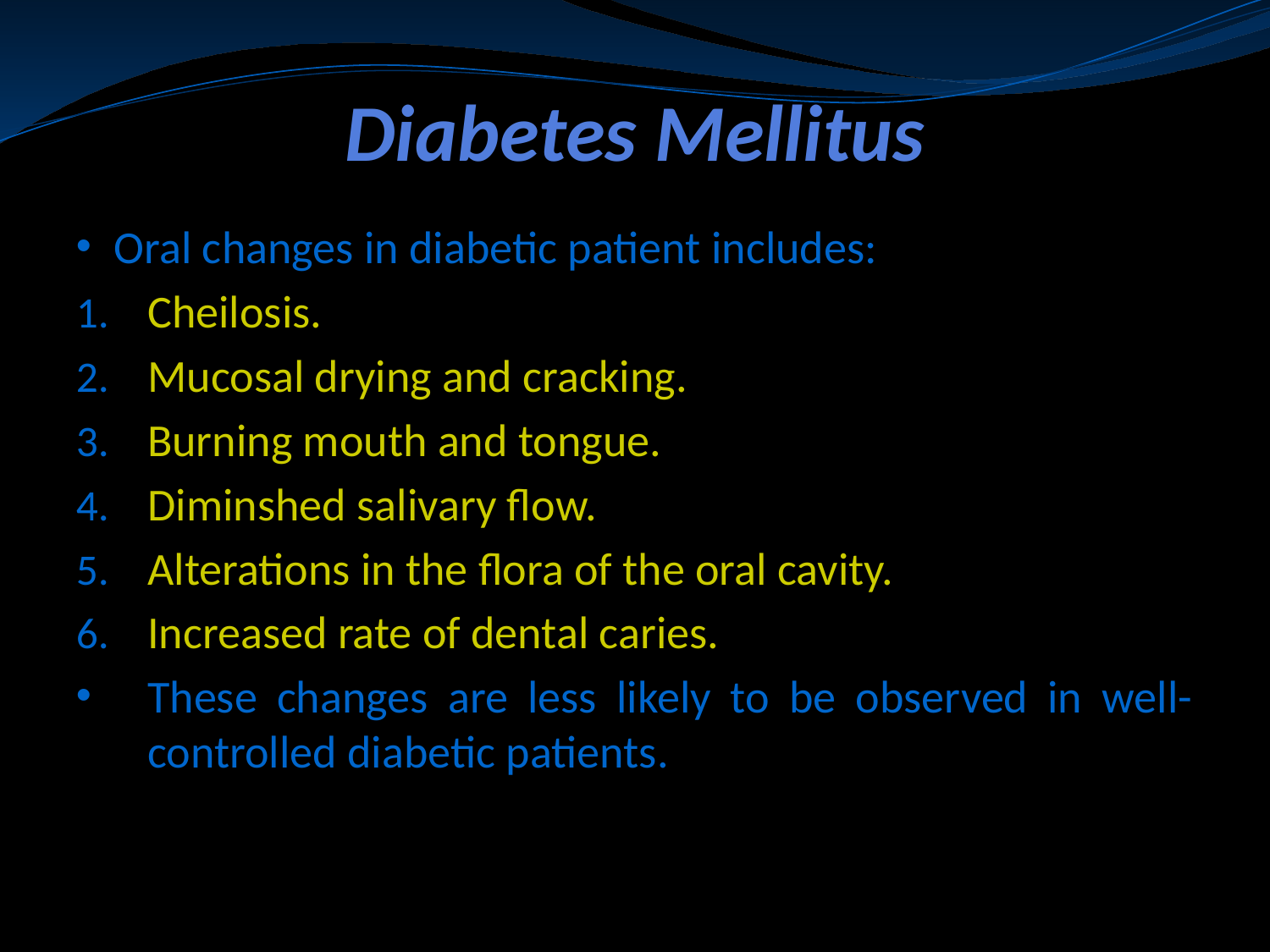

# Diabetes Mellitus
Oral changes in diabetic patient includes:
Cheilosis.
Mucosal drying and cracking.
Burning mouth and tongue.
Diminshed salivary flow.
Alterations in the flora of the oral cavity.
Increased rate of dental caries.
These changes are less likely to be observed in well-controlled diabetic patients.